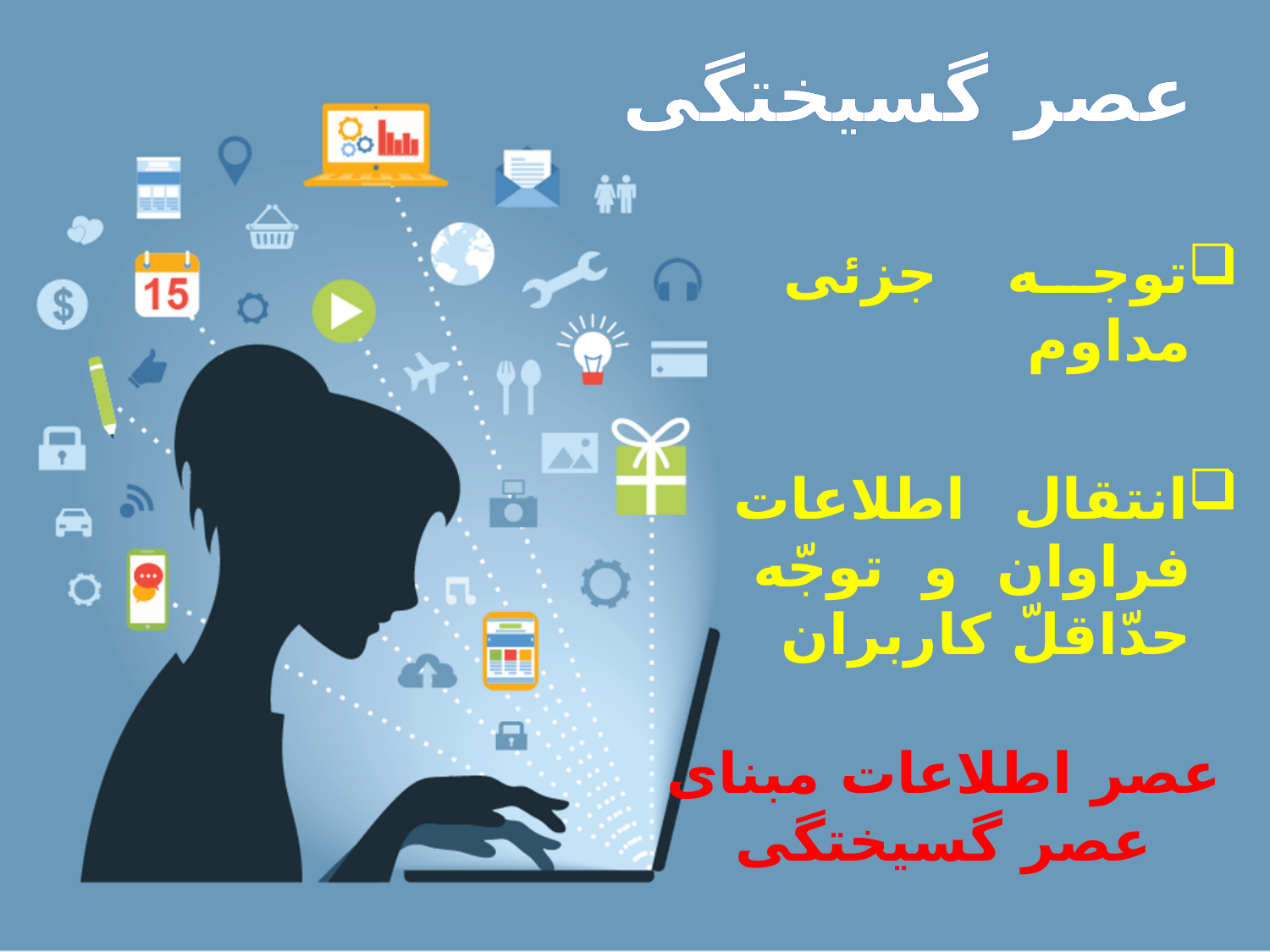

عصر گسیختگی
توجه جزئی مداوم

انتقال اطلاعات فراوان و توجّه حدّاقلّ کاربران
عصر اطلاعات مبنای عصر گسیختگی